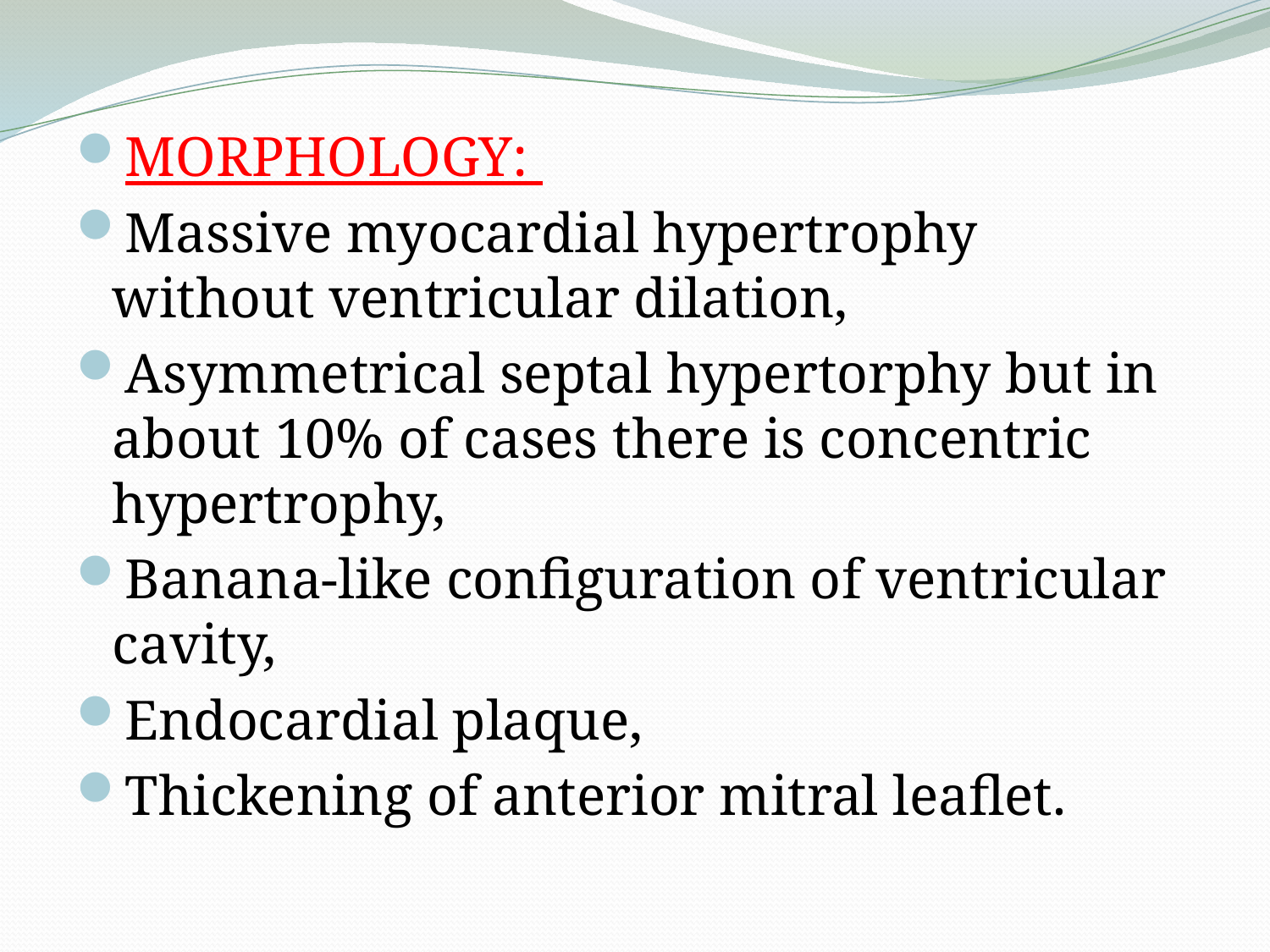

MORPHOLOGY:
Massive myocardial hypertrophy without ventricular dilation,
Asymmetrical septal hypertorphy but in about 10% of cases there is concentric hypertrophy,
Banana-like configuration of ventricular cavity,
Endocardial plaque,
Thickening of anterior mitral leaflet.